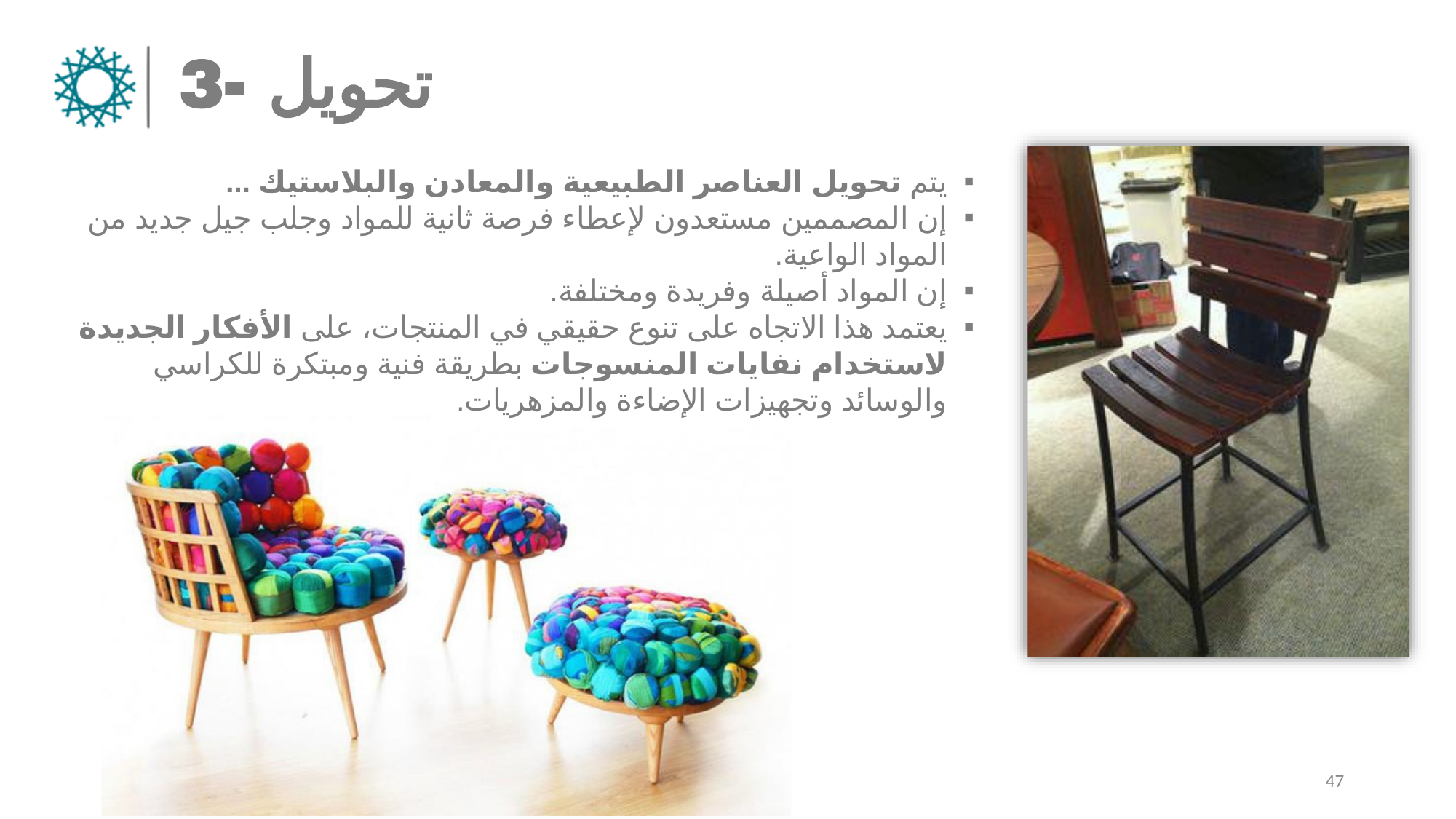

3- تحويل

يتم تحويل العناصر الطبيعية والمعادن والبلاستيك ...
إن المصممين مستعدون لإعطاء فرصة ثانية للمواد وجلب جيل جديد من المواد الواعية.
إن المواد أصيلة وفريدة ومختلفة.
يعتمد هذا الاتجاه على تنوع حقيقي في المنتجات، على الأفكار الجديدة لاستخدام نفايات المنسوجات بطريقة فنية ومبتكرة للكراسي والوسائد وتجهيزات الإضاءة والمزهريات.

47